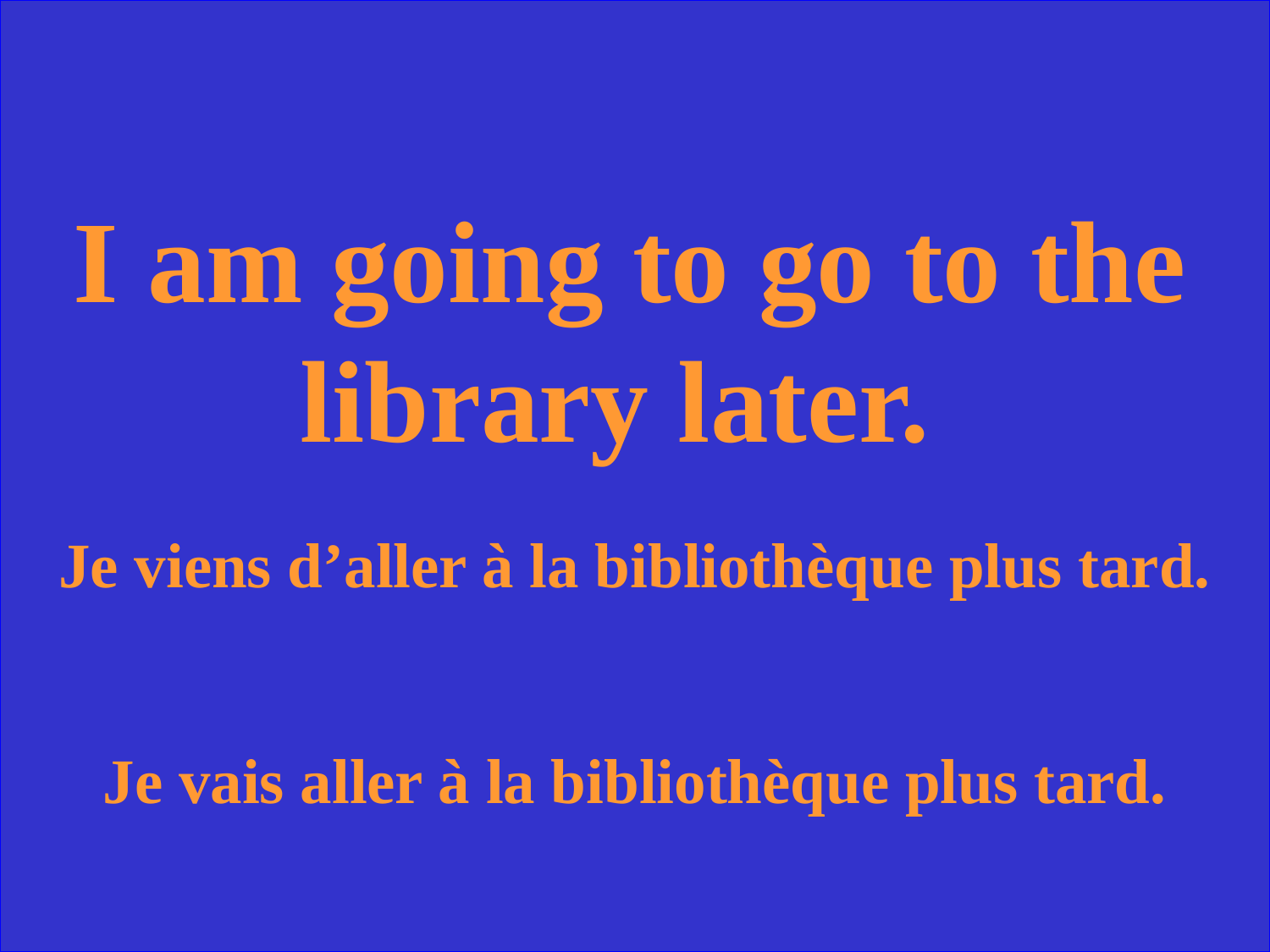

I am going to go to the library later.
Je viens d’aller à la bibliothèque plus tard.

Je vais aller à la bibliothèque plus tard.